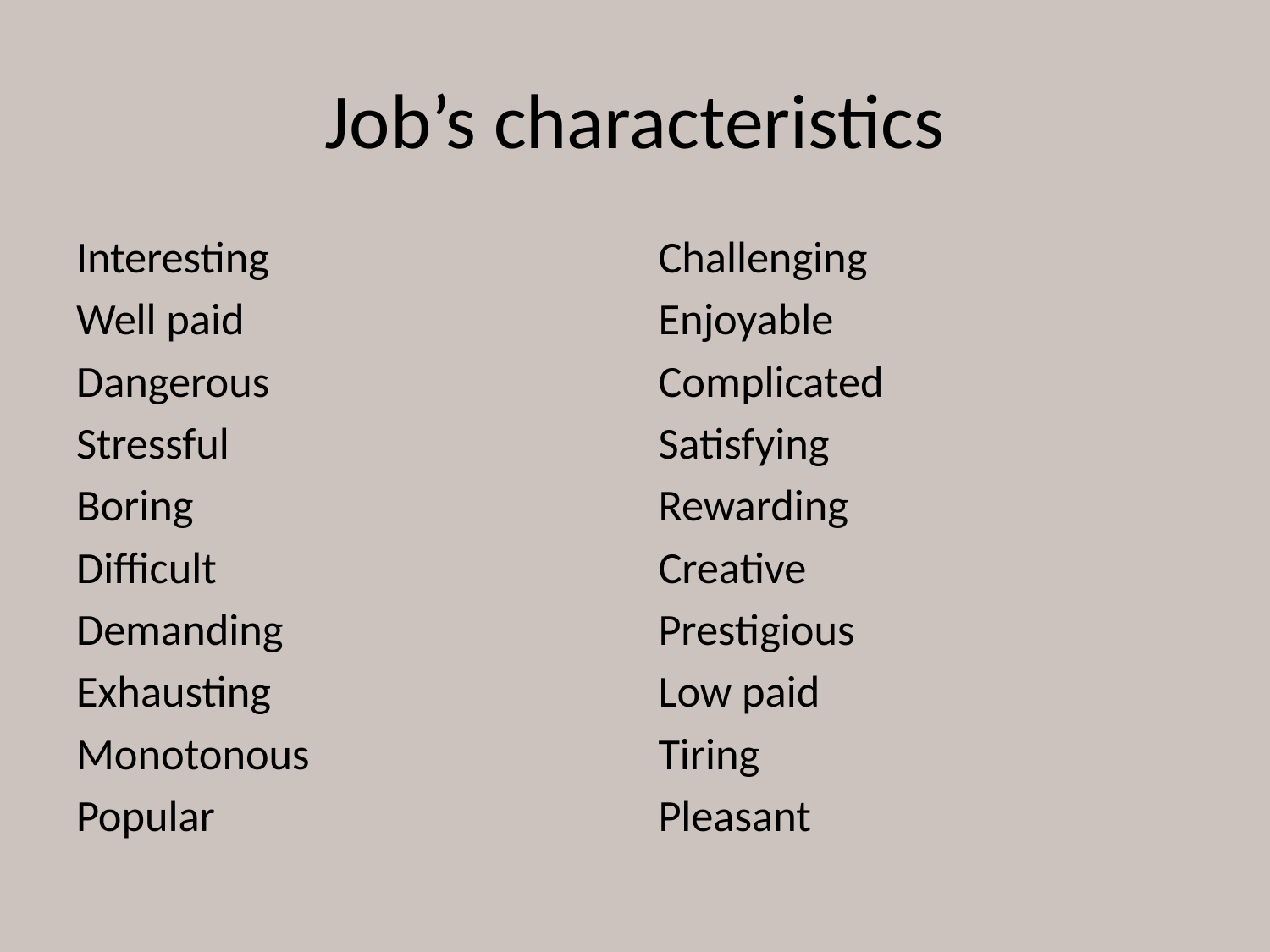

# Job’s characteristics
Interesting
Well paid
Dangerous
Stressful
Boring
Difficult
Demanding
Exhausting
Monotonous
Popular

Challenging
Enjoyable
Complicated
Satisfying
Rewarding
Creative
Prestigious
Low paid
Tiring
Pleasant